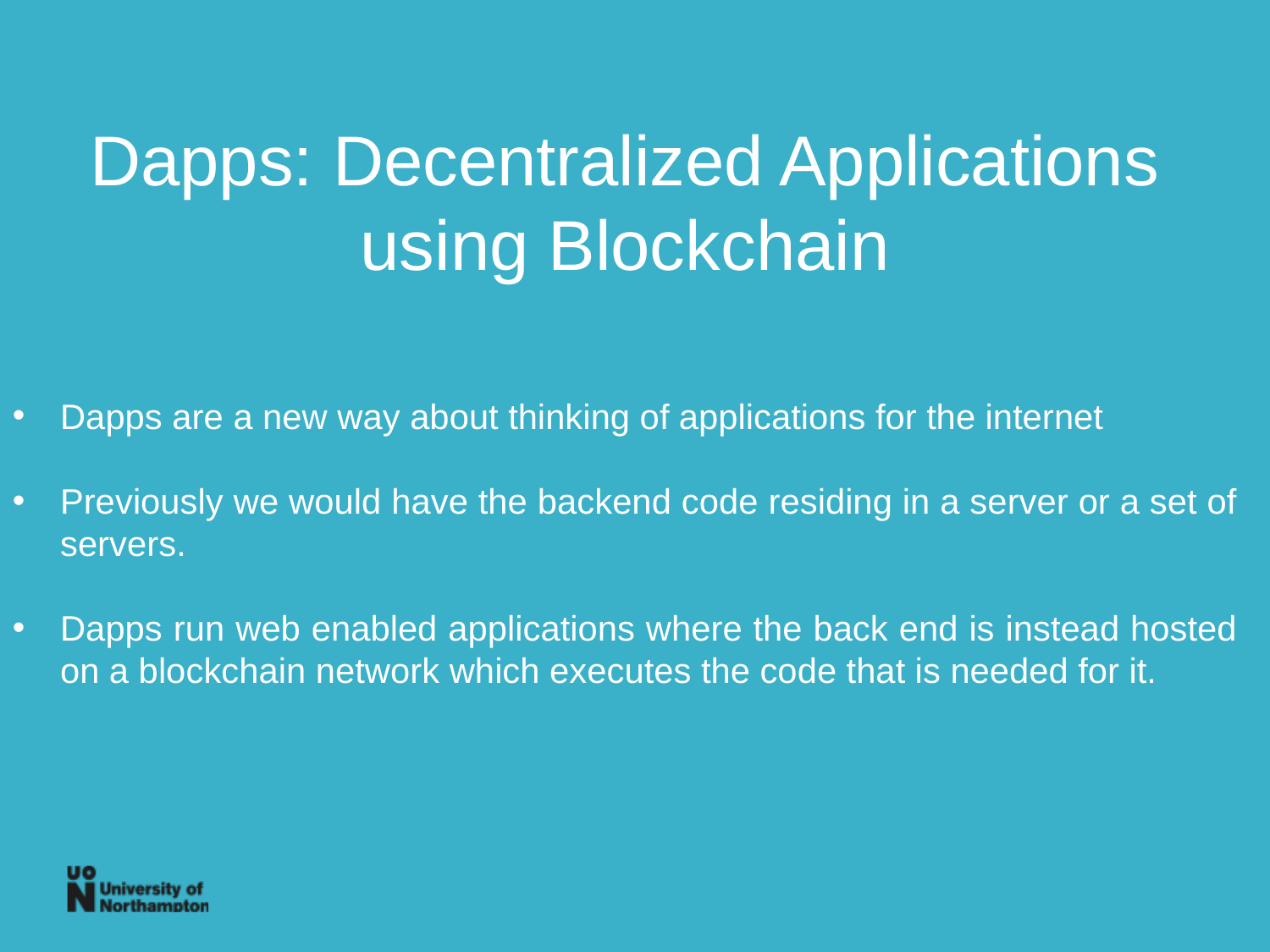

# Dapps: Decentralized Applications using Blockchain
Dapps are a new way about thinking of applications for the internet

Previously we would have the backend code residing in a server or a set of servers.

Dapps run web enabled applications where the back end is instead hosted on a blockchain network which executes the code that is needed for it.